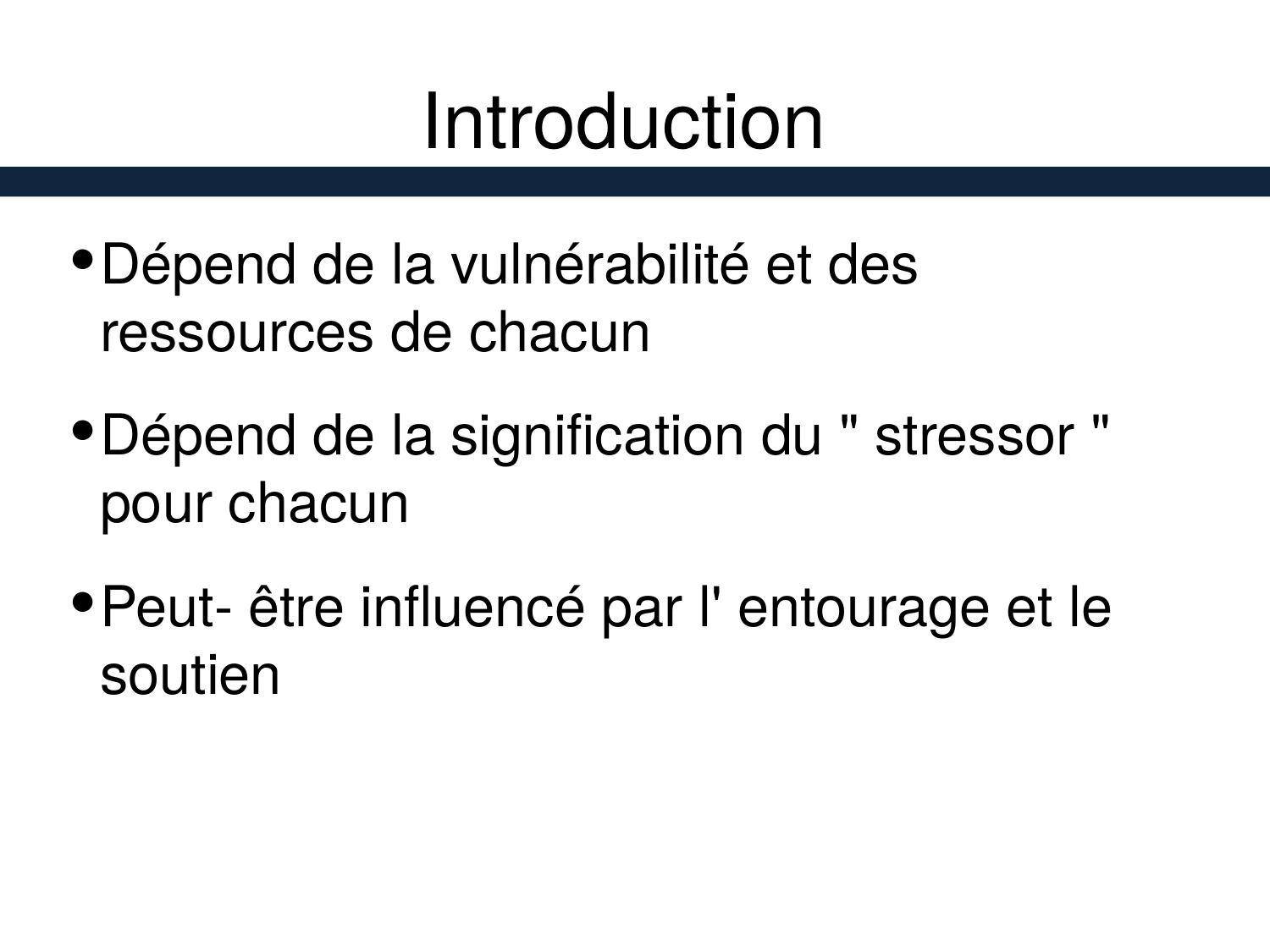

# Introduction

Dépend de la vulnérabilité et des ressources de chacun
Dépend de la signification du " stressor "  pour chacun
Peut- être influencé par l' entourage et le soutien